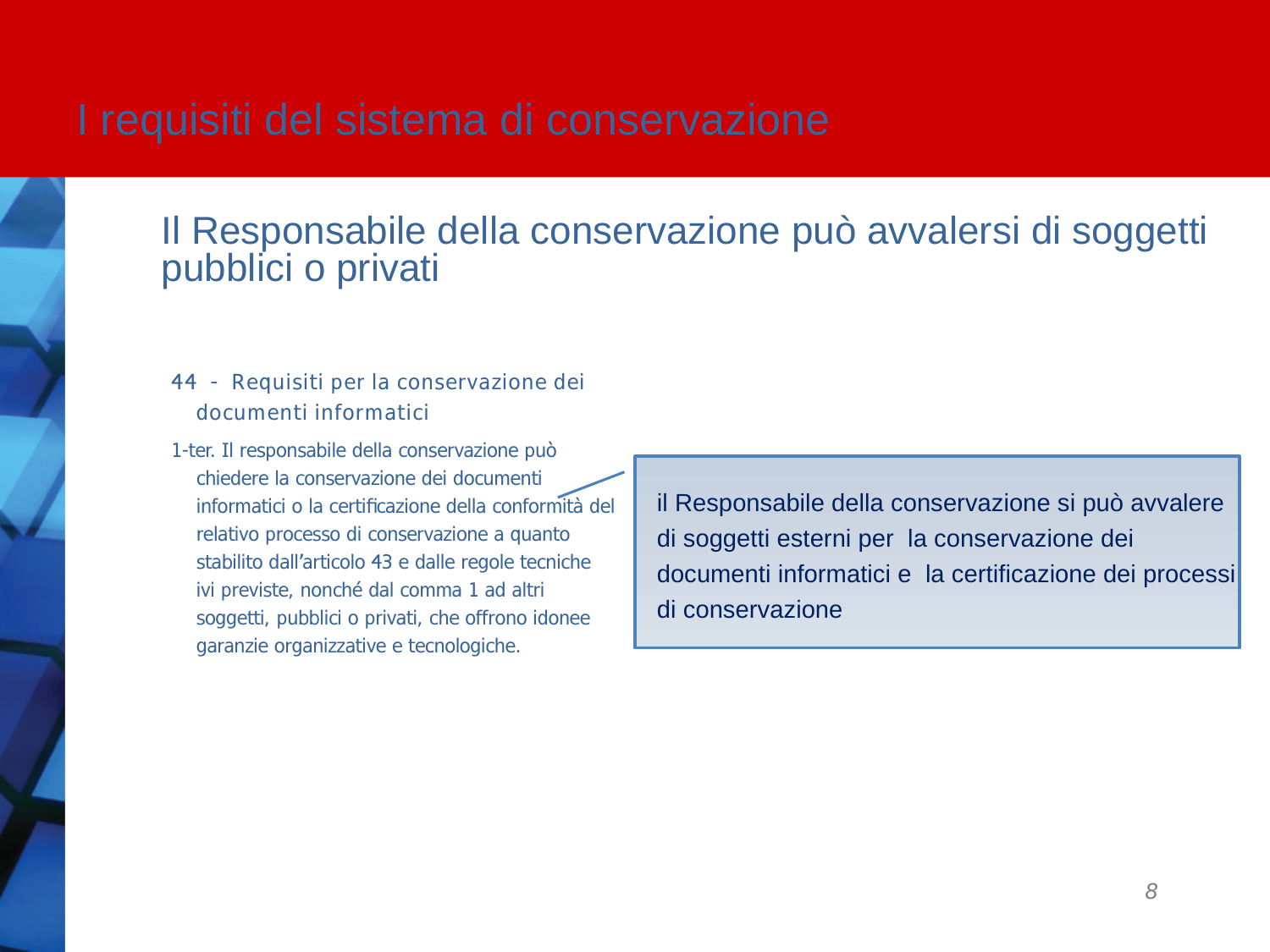

I requisiti del sistema di conservazione
Il Responsabile della conservazione può avvalersi di soggetti pubblici o privati
44  -  Requisiti per la conservazione dei documenti informatici
1-ter. Il responsabile della conservazione può chiedere la conservazione dei documenti informatici o la certificazione della conformità del relativo processo di conservazione a quanto stabilito dall’articolo 43 e dalle regole tecniche ivi previste, nonché dal comma 1 ad altri soggetti, pubblici o privati, che offrono idonee garanzie organizzative e tecnologiche.
il Responsabile della conservazione si può avvalere di soggetti esterni per  la conservazione dei documenti informatici e  la certificazione dei processi di conservazione
8